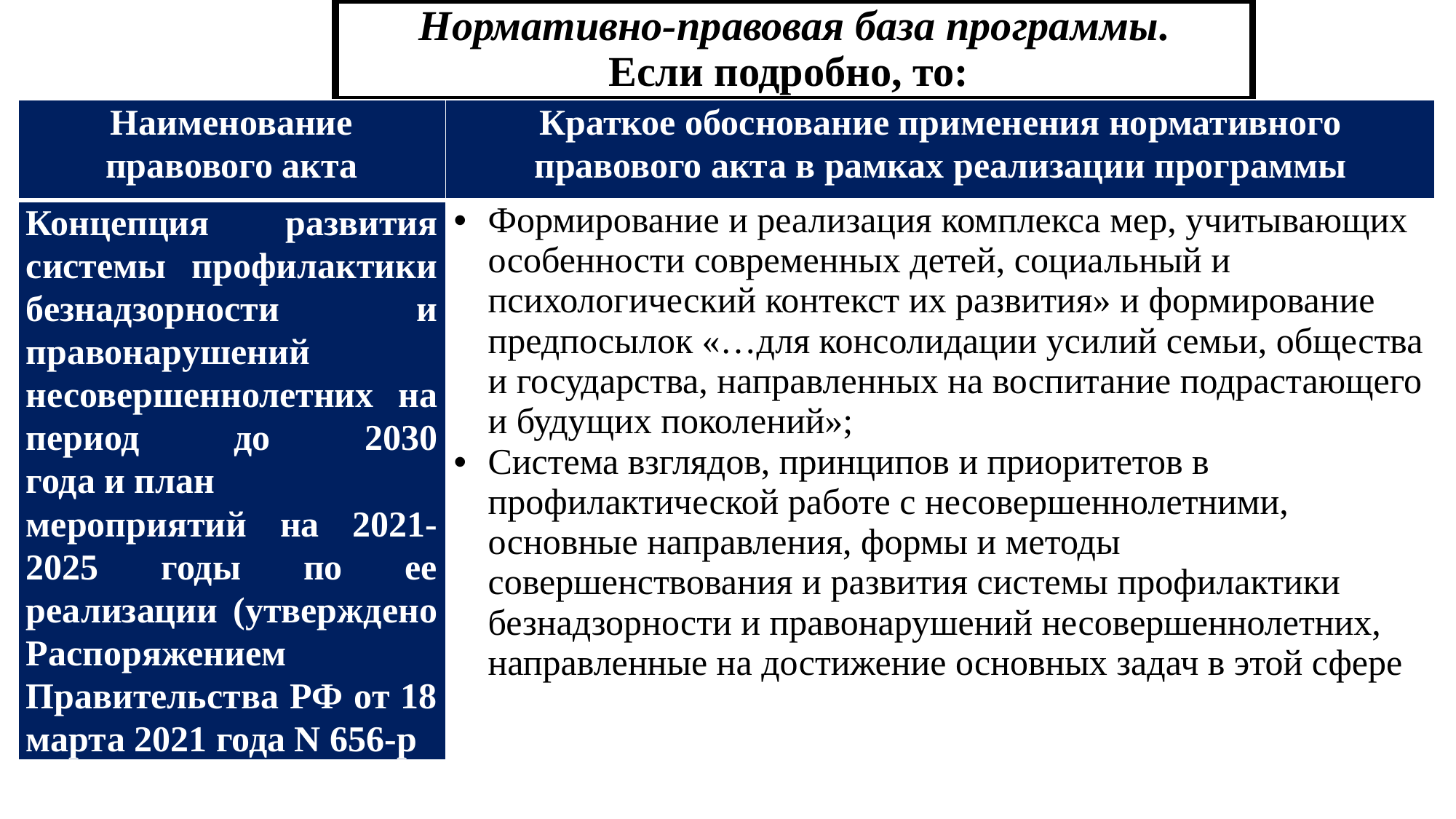

# Нормативно-правовая база программы. Если подробно, то:
| Наименование правового акта | Краткое обоснование применения нормативного правового акта в рамках реализации программы |
| --- | --- |
| Концепция развития системы профилактики безнадзорности и правонарушений несовершеннолетних на период до 2030 года и план мероприятий на 2021-2025 годы по ее реализации (утверждено Распоряжением Правительства РФ от 18 марта 2021 года N 656-р | Формирование и реализация комплекса мер, учитывающих особенности современных детей, социальный и психологический контекст их развития» и формирование предпосылок «…для консолидации усилий семьи, общества и государства, направленных на воспитание подрастающего и будущих поколений»; Система взглядов, принципов и приоритетов в профилактической работе с несовершеннолетними, основные направления, формы и методы совершенствования и развития системы профилактики безнадзорности и правонарушений несовершеннолетних, направленные на достижение основных задач в этой сфере |